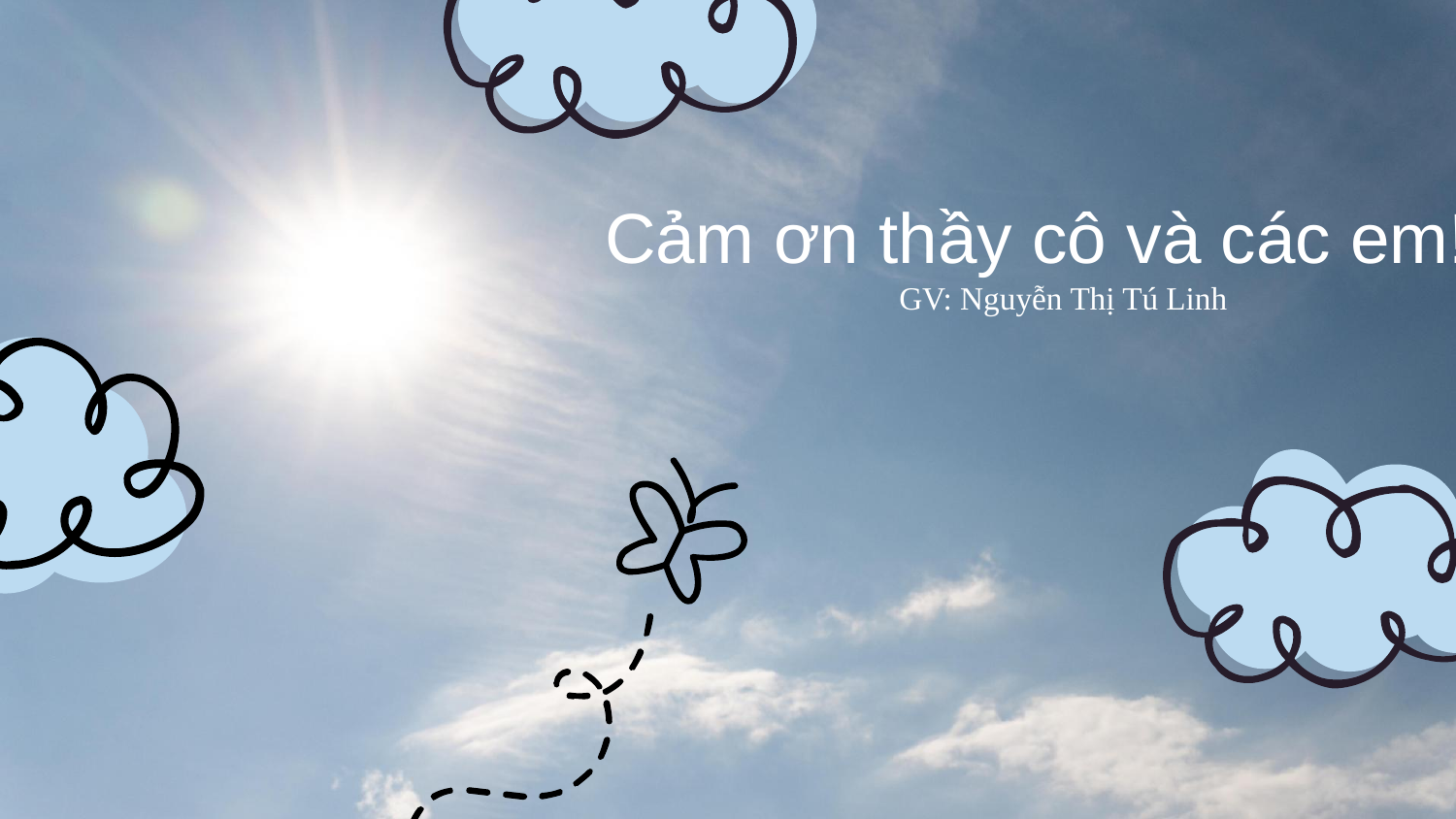

Cảm ơn thầy cô và các em!
GV: Nguyễn Thị Tú Linh